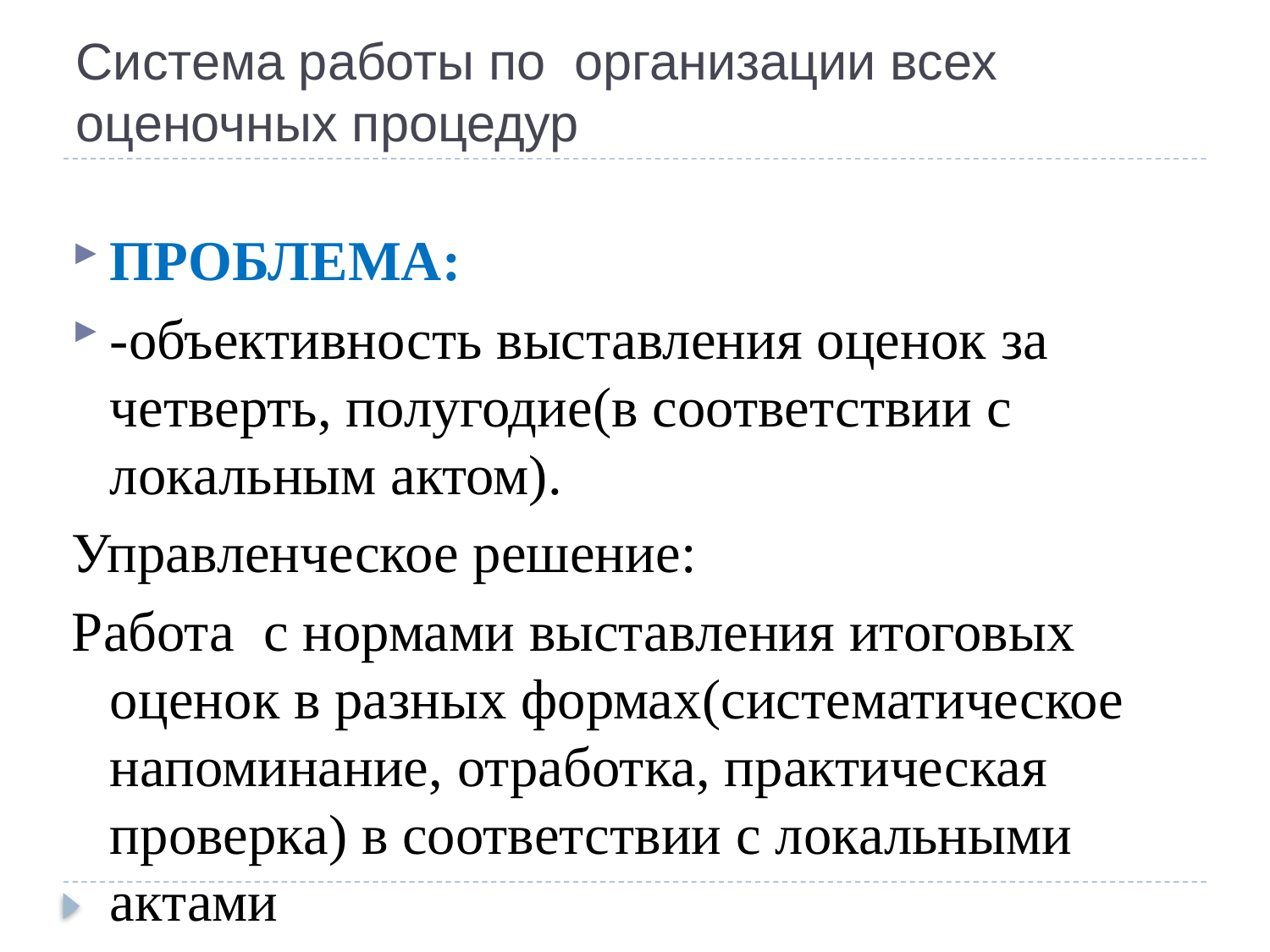

# Система работы по  организации всех оценочных процедур
ПРОБЛЕМА:
-объективность выставления оценок за четверть, полугодие(в соответствии с локальным актом).
Управленческое решение:
Работа  с нормами выставления итоговых оценок в разных формах(систематическое напоминание, отработка, практическая проверка) в соответствии с локальными актами